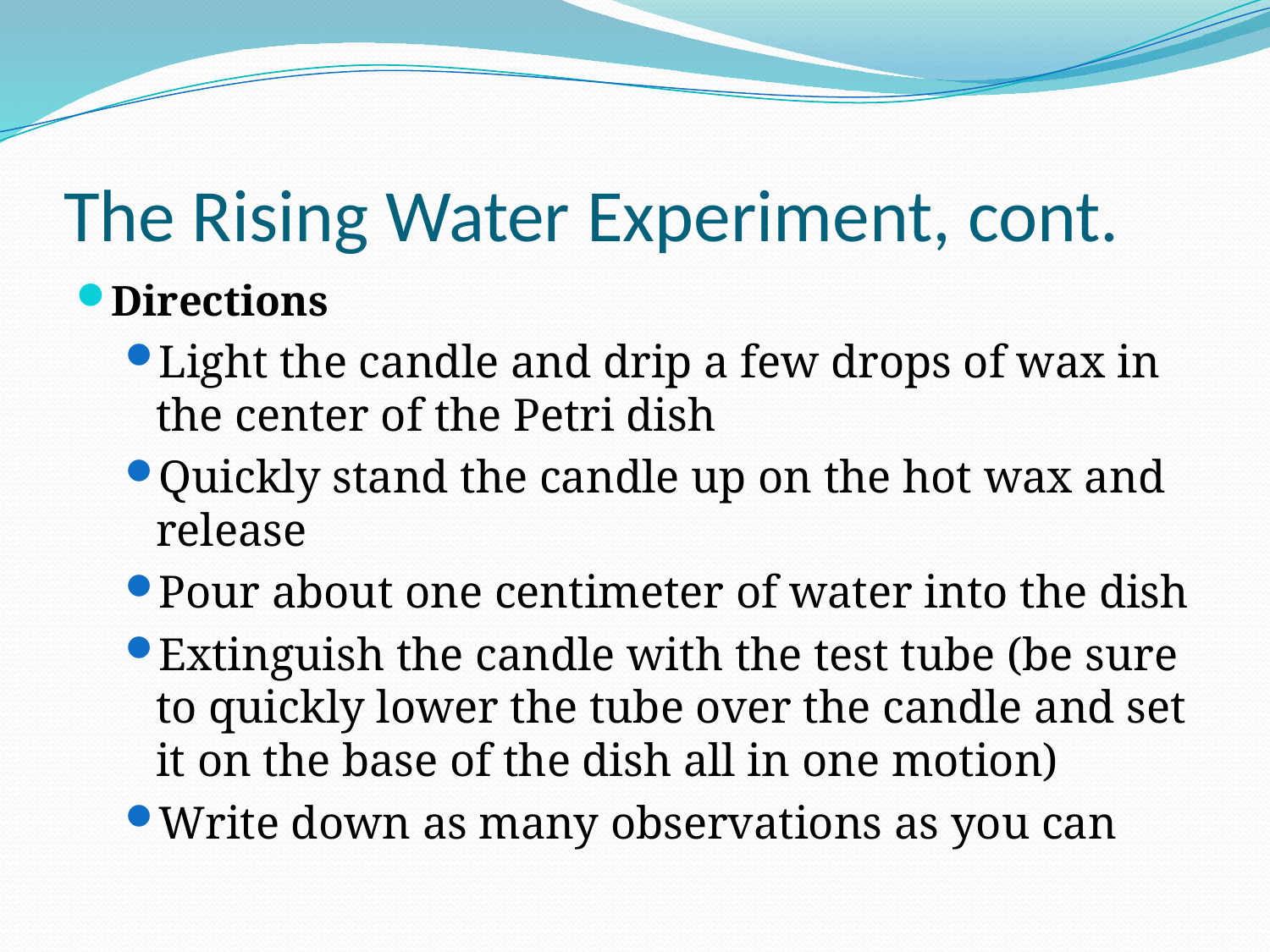

# The Rising Water Experiment, cont.
Directions
Light the candle and drip a few drops of wax in the center of the Petri dish
Quickly stand the candle up on the hot wax and release
Pour about one centimeter of water into the dish
Extinguish the candle with the test tube (be sure to quickly lower the tube over the candle and set it on the base of the dish all in one motion)
Write down as many observations as you can